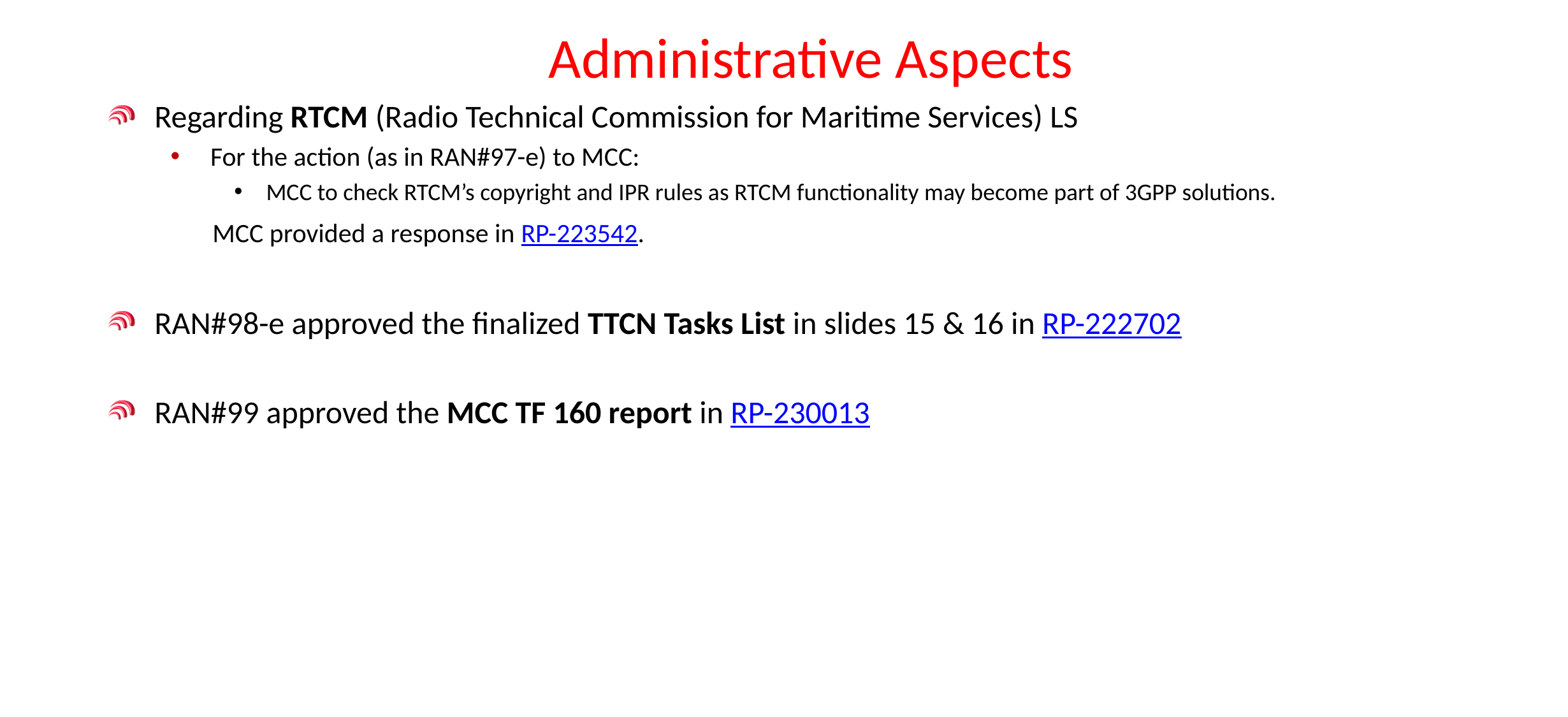

# Administrative Aspects
Regarding RTCM (Radio Technical Commission for Maritime Services) LS
For the action (as in RAN#97-e) to MCC:
MCC to check RTCM’s copyright and IPR rules as RTCM functionality may become part of 3GPP solutions.
      MCC provided a response in RP-223542.

RAN#98-e approved the finalized TTCN Tasks List in slides 15 & 16 in RP-222702

RAN#99 approved the MCC TF 160 report in RP-230013